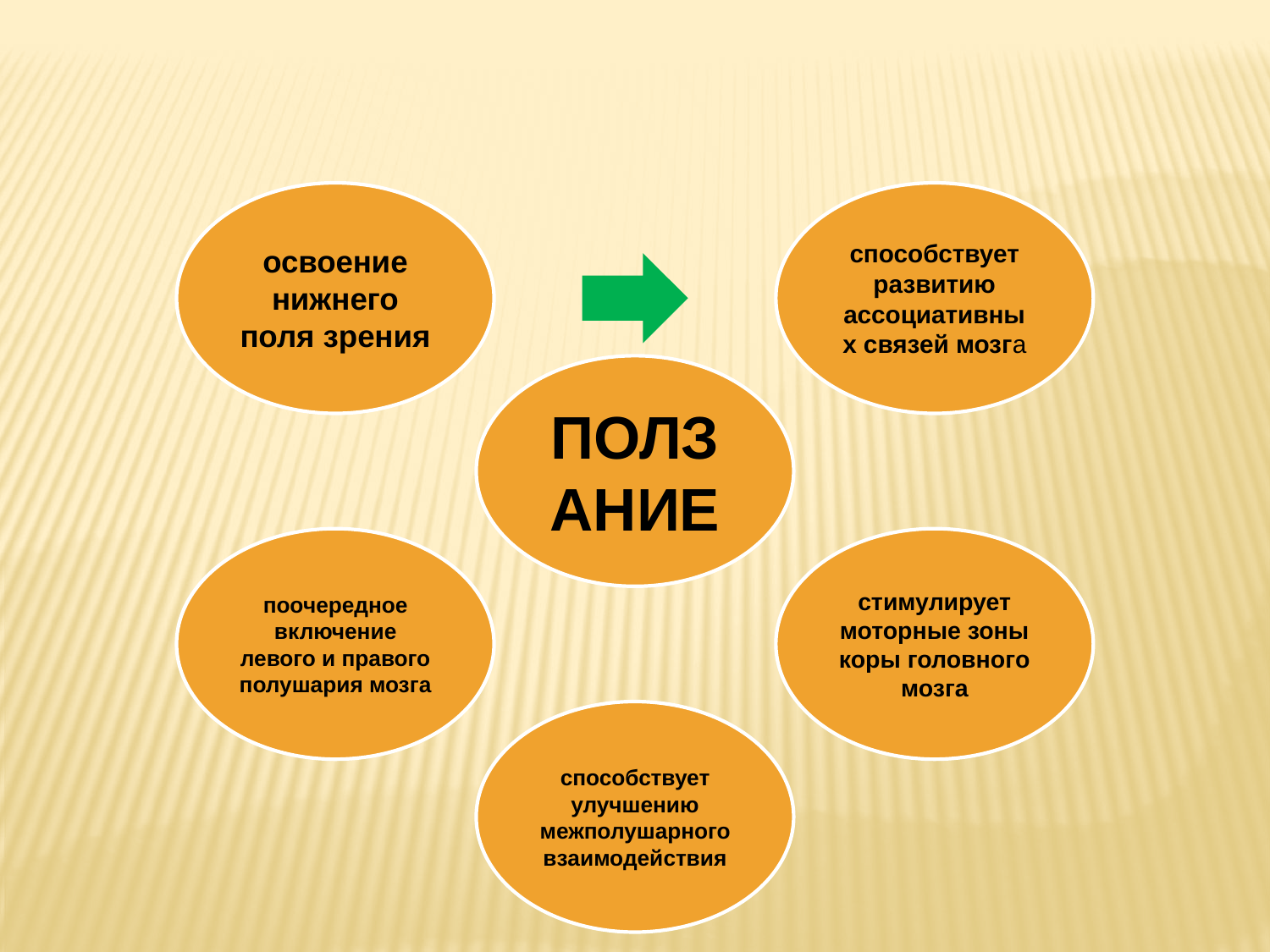

ПОЛЗАНИЕ
освоение нижнего поля зрения
поочередное включение левого и правого полушария мозга
стимулирует моторные зоны коры головного мозга
способствует улучшению межполушарного взаимодействия
способствует развитию ассоциативных связей мозга